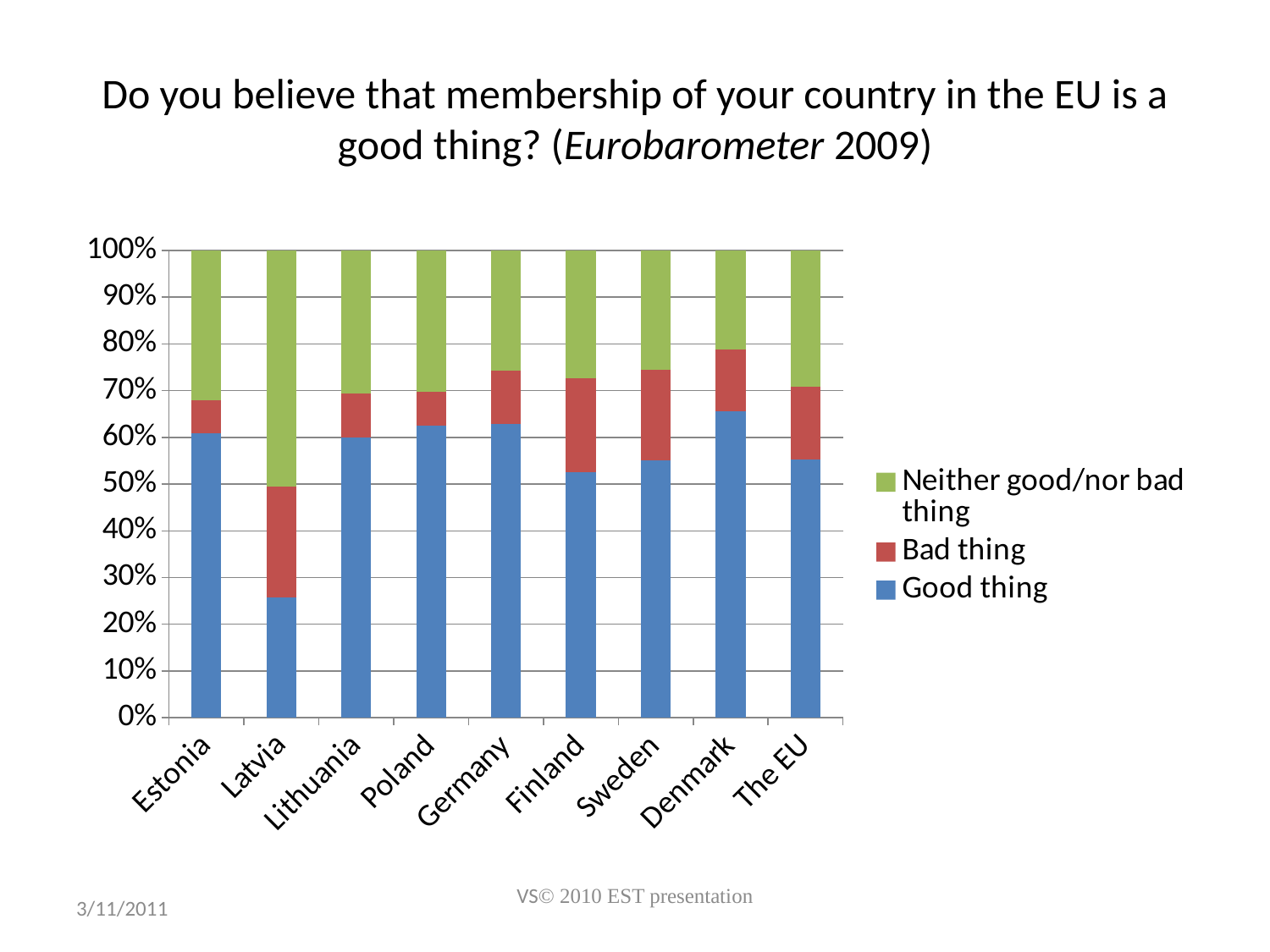

# Do you believe that membership of your country in the EU is a good thing? (Eurobarometer 2009)

### Chart

| Category | Good thing | Bad thing | Neither good/nor bad thing |
|---|---|---|---|
| Estonia | 59.0 | 7.0 | 31.0 |
| Latvia | 25.0 | 23.0 | 49.0 |
| Lithuania | 57.0 | 9.0 | 29.0 |
| Poland | 60.0 | 7.0 | 29.0 |
| Germany | 61.0 | 11.0 | 25.0 |
| Finland | 52.0 | 20.0 | 27.0 |
| Sweden | 54.0 | 19.0 | 25.0 |
| Denmark | 65.0 | 13.0 | 21.0 |
| The EU | 53.0 | 15.0 | 28.0 |
3/11/2011
VS© 2010 EST presentation